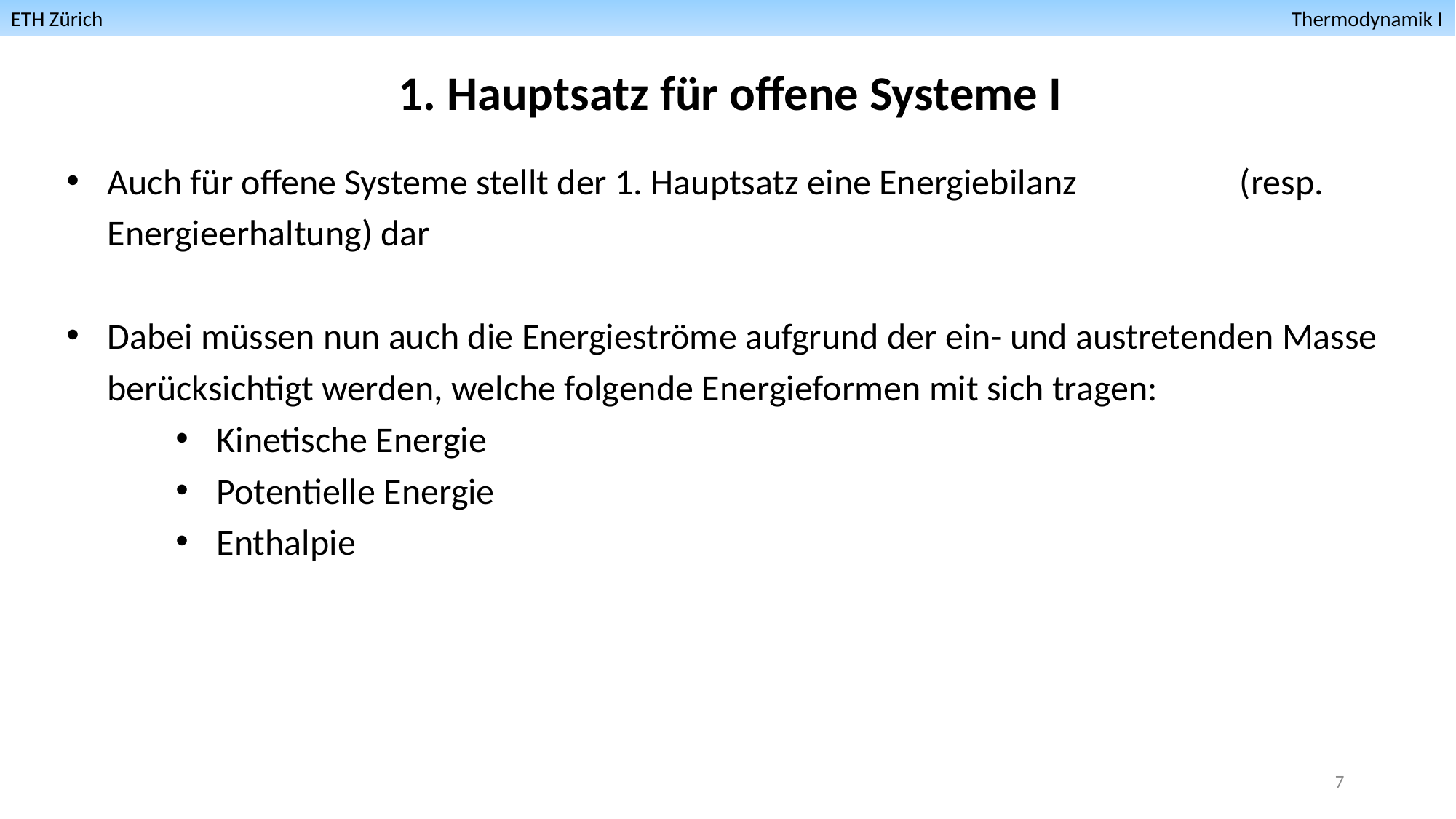

ETH Zürich											                 Thermodynamik I
1. Hauptsatz für offene Systeme I
Auch für offene Systeme stellt der 1. Hauptsatz eine Energiebilanz 		     (resp. Energieerhaltung) dar

Dabei müssen nun auch die Energieströme aufgrund der ein- und austretenden Masse berücksichtigt werden, welche folgende Energieformen mit sich tragen:
Kinetische Energie
Potentielle Energie
Enthalpie

7